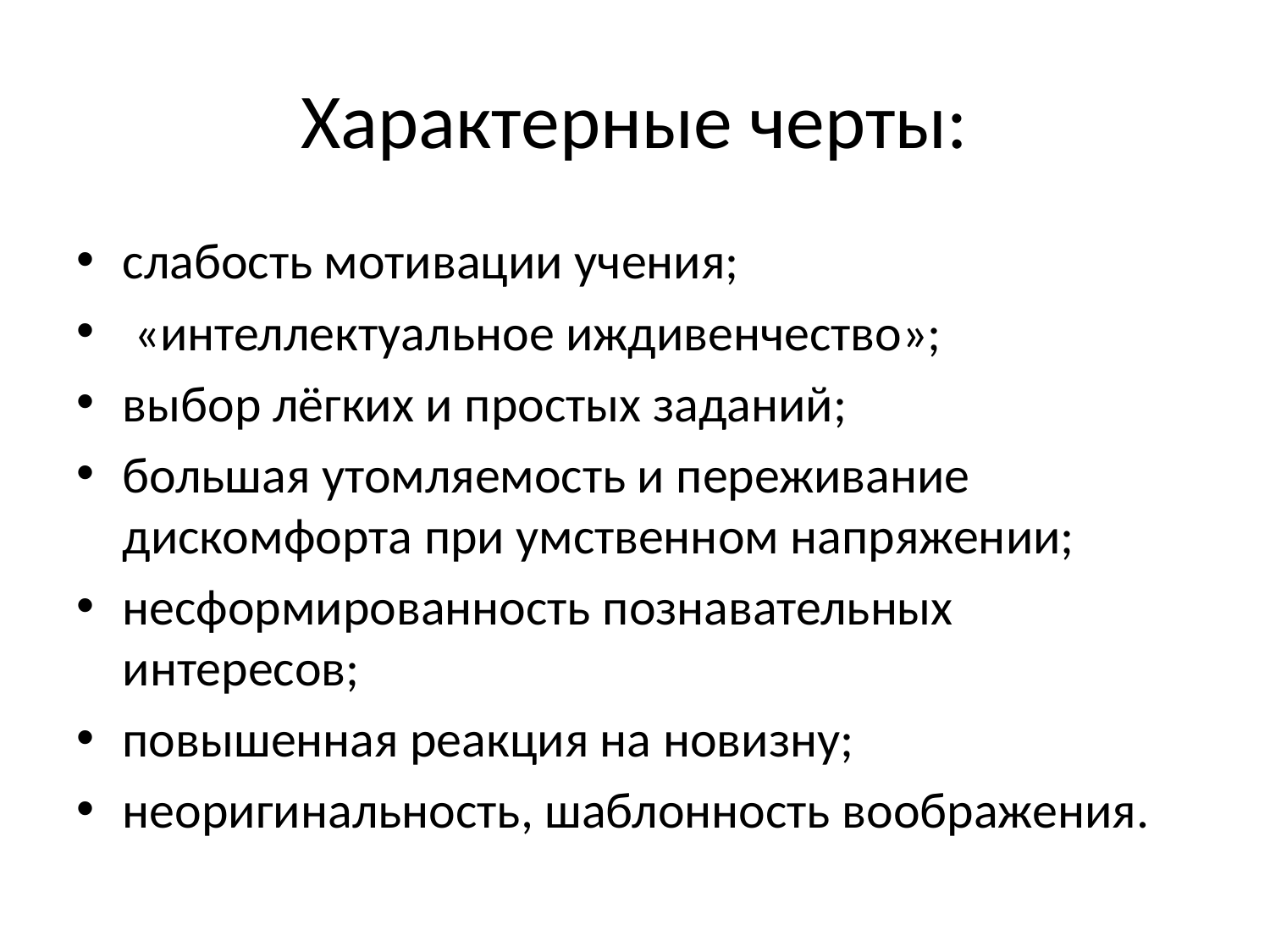

# Характерные черты:
слабость мотивации учения;
 «интеллектуальное иждивенчество»;
выбор лёгких и простых заданий;
большая утомляемость и переживание дискомфорта при умственном напряжении;
несформированность познавательных интересов;
повышенная реакция на новизну;
неоригинальность, шаблонность воображения.